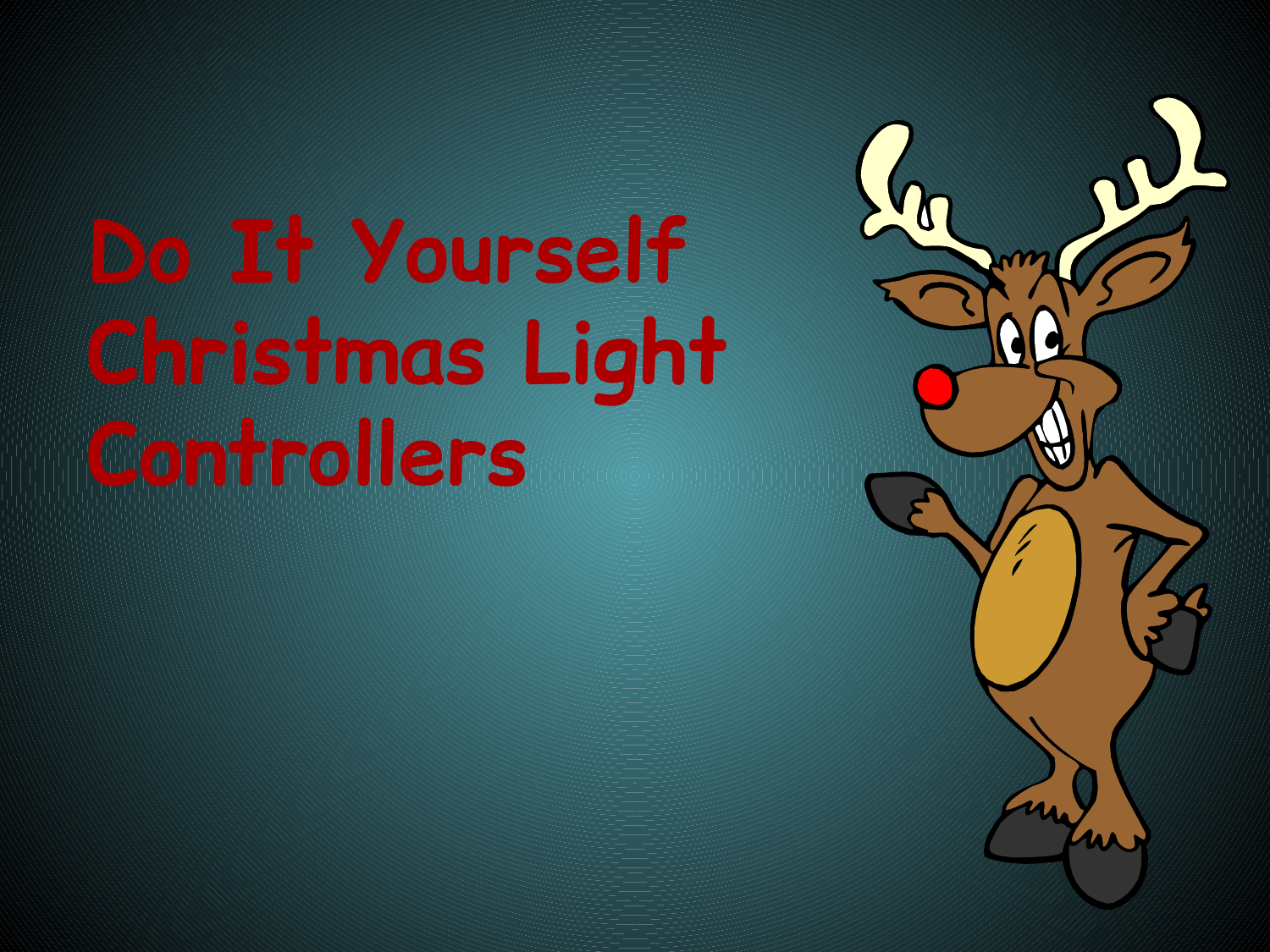

# Do It Yourself Christmas Light Controllers